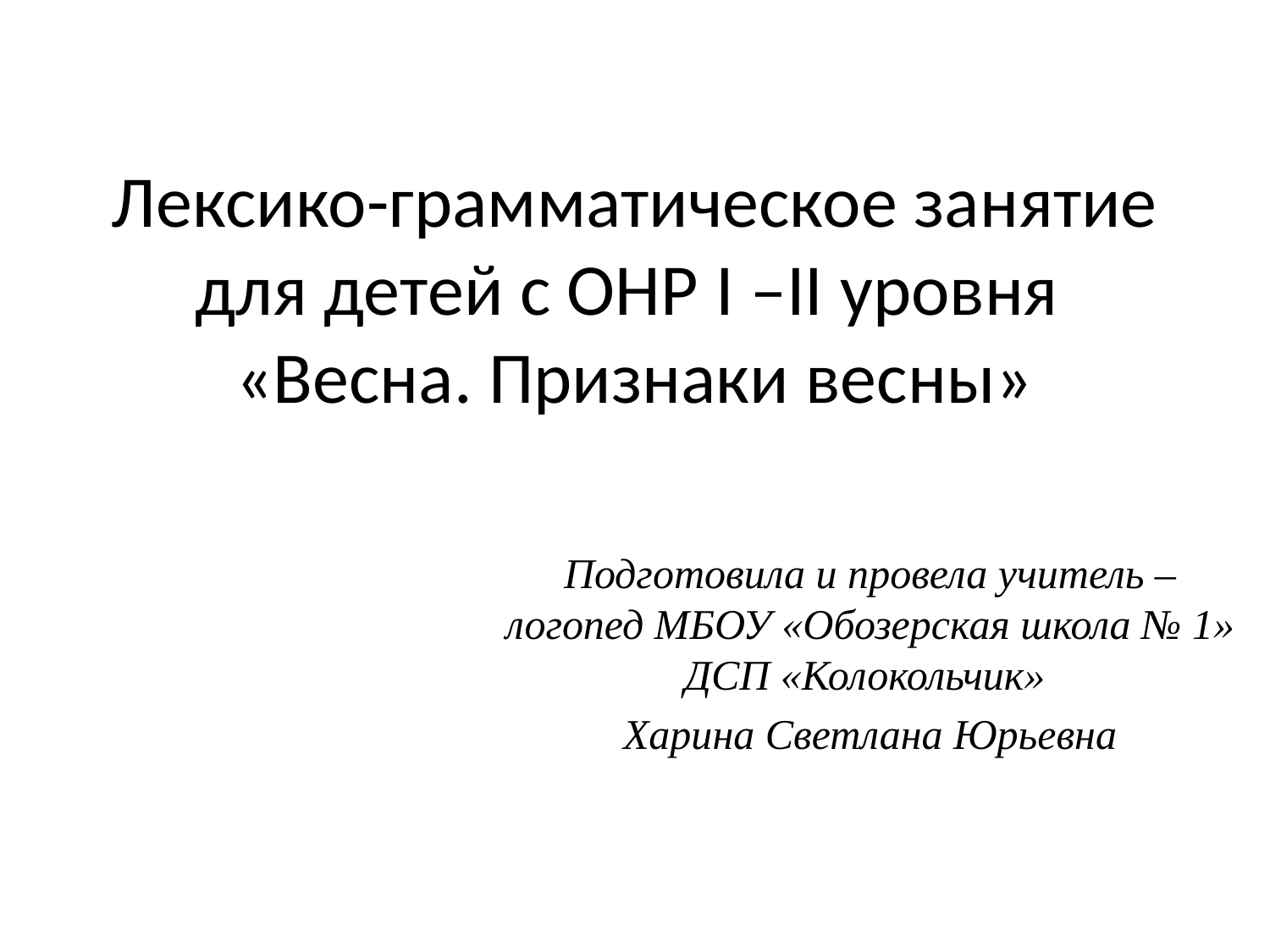

# Лексико-грамматическое занятие для детей с ОНР I –II уровня «Весна. Признаки весны»
Подготовила и провела учитель –логопед МБОУ «Обозерская школа № 1» ДСП «Колокольчик»
Харина Светлана Юрьевна